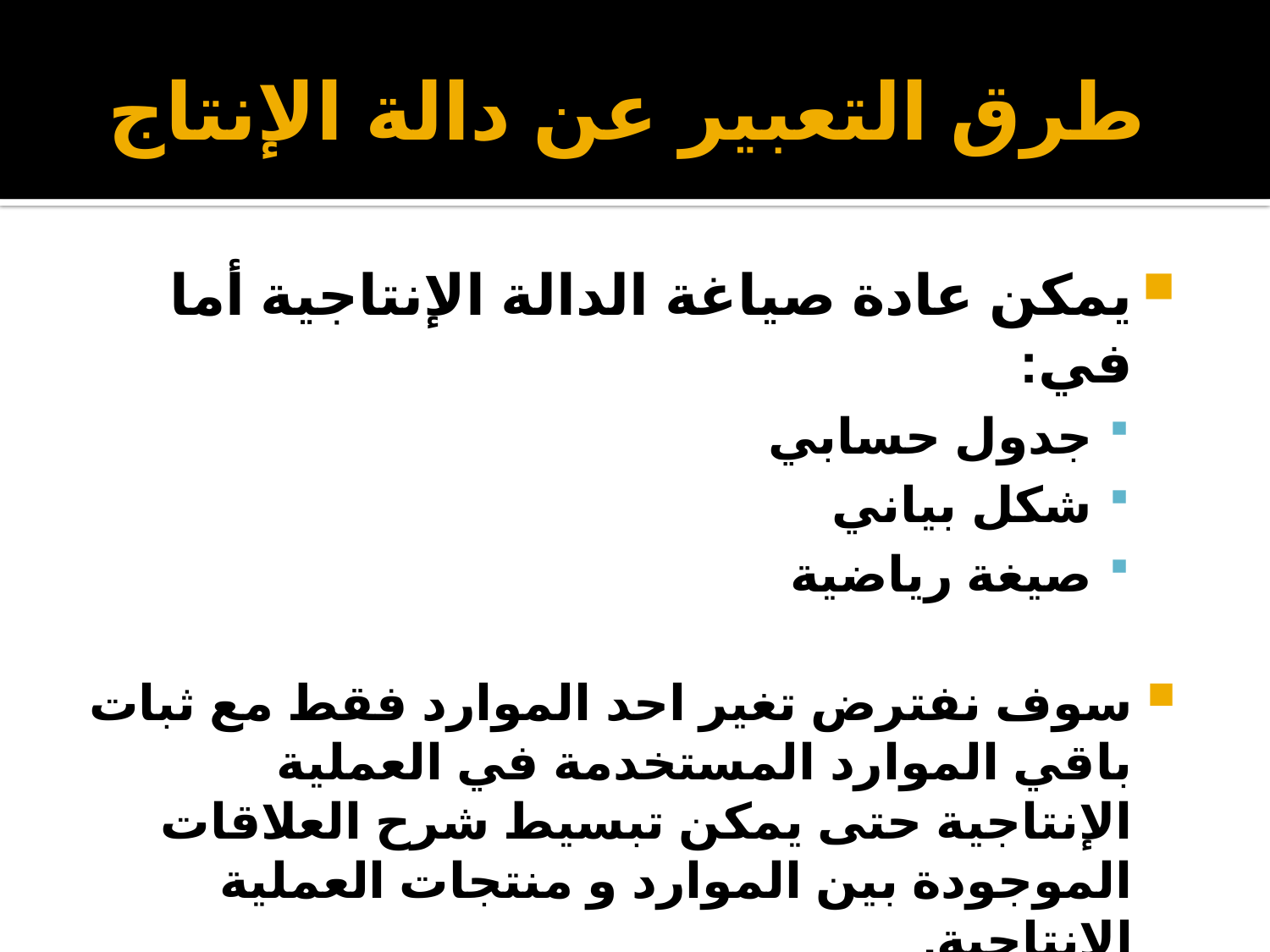

# طرق التعبير عن دالة الإنتاج
يمكن عادة صياغة الدالة الإنتاجية أما في:
جدول حسابي
شكل بياني
صيغة رياضية

سوف نفترض تغير احد الموارد فقط مع ثبات باقي الموارد المستخدمة في العملية الإنتاجية حتى يمكن تبسيط شرح العلاقات الموجودة بين الموارد و منتجات العملية الإنتاجية.